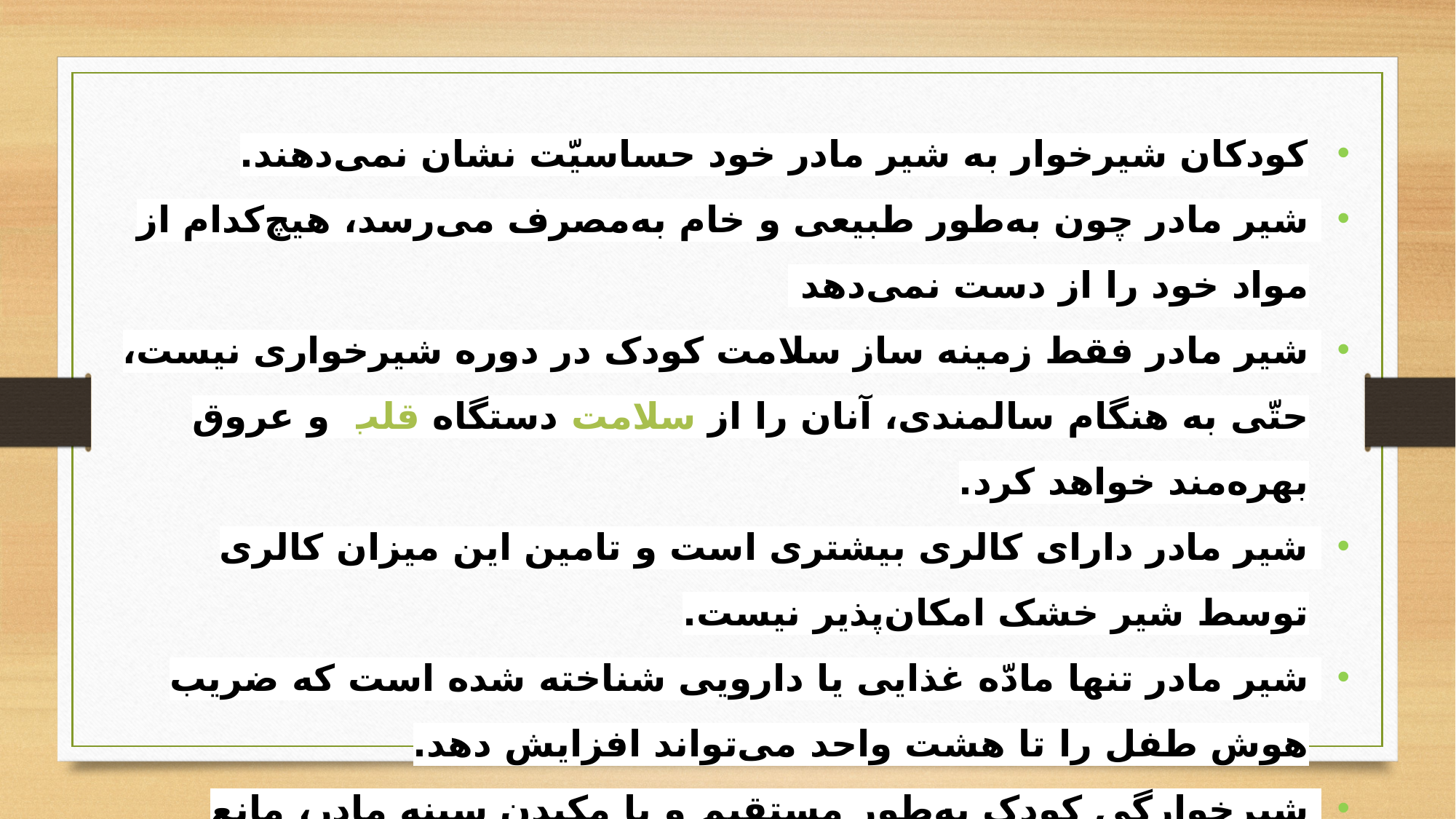

کودکان شیرخوار به شیر مادر خود حساسیّت نشان نمی‌دهند.
شیر مادر چون به‌طور طبیعی و خام به‌مصرف می‌رسد، هیچ‌کدام از مواد خود را از دست نمی‌دهد
شیر مادر فقط زمینه ساز سلامت کودک در دوره شیر‌خواری نیست، حتّی به هنگام سالمندی، آنان را از سلامت دستگاه قلب و عروق بهره‌مند خواهد کرد.
شیر مادر دارای کالری بیشتری است و تامین این میزان کالری توسط شیر خشک امکان‌پذیر نیست.
شیر مادر تنها مادّه غذایی یا دارویی شناخته شده است که ضریب هوش طفل را تا هشت واحد می‌تواند افزایش دهد.
شیر‌خوارگی کودک به‌طور مستقیم و با مکیدن سینه مادر، مانع چاقی زیاد کودک و مادر می‌شود